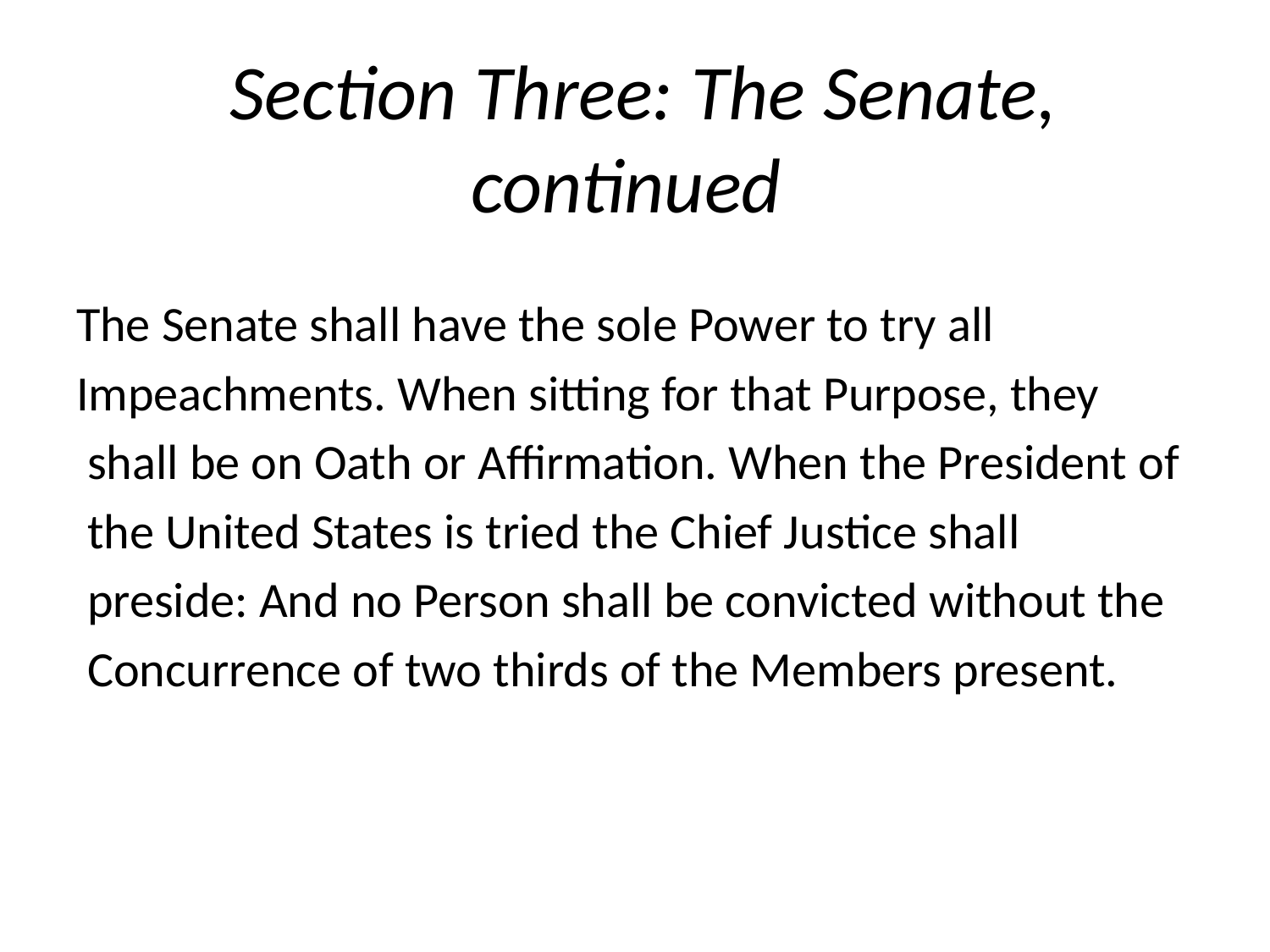

# Section Three: The Senate, continued
The Senate shall have the sole Power to try all
Impeachments. When sitting for that Purpose, they
 shall be on Oath or Affirmation. When the President of
 the United States is tried the Chief Justice shall
 preside: And no Person shall be convicted without the
 Concurrence of two thirds of the Members present.